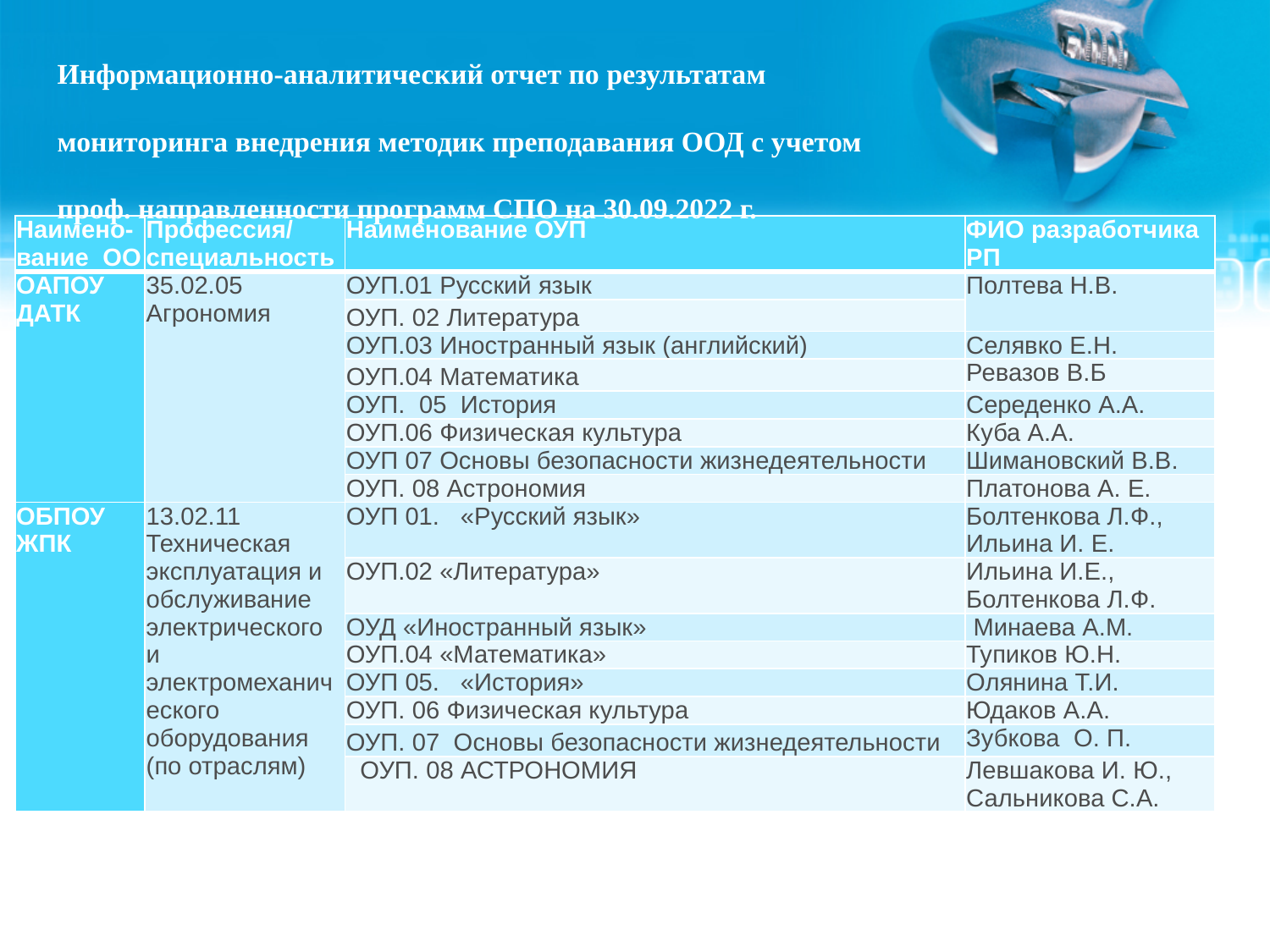

Информационно-аналитический отчет по результатам мониторинга внедрения методик преподавания ООД с учетом проф. направленности программ СПО на 30.09.2022 г.
| Наимено-вание ОО | Профессия/ специальность | Наименование ОУП | ФИО разработчика РП |
| --- | --- | --- | --- |
| ОАПОУ ДАТК | 35.02.05 Агрономия | ОУП.01 Русский язык | Полтева Н.В. |
|  |  | ОУП. 02 Литература |  |
|  |  | ОУП.03 Иностранный язык (английский) | Селявко Е.Н. |
|  |  | ОУП.04 Математика | Ревазов В.Б |
|  |  | ОУП. 05 История | Середенко А.А. |
|  |  | ОУП.06 Физическая культура | Куба А.А. |
|  |  | ОУП 07 Основы безопасности жизнедеятельности | Шимановский В.В. |
|  |  | ОУП. 08 Астрономия | Платонова А. Е. |
| ОБПОУ ЖПК | 13.02.11 Техническая эксплуатация и обслуживание электрического и электромеханического оборудования (по отраслям) | ОУП 01. «Русский язык» | Болтенкова Л.Ф., Ильина И. Е. |
|  |  | ОУП.02 «Литература» | Ильина И.Е., Болтенкова Л.Ф. |
|  |  | ОУД «Иностранный язык» | Минаева А.М. |
|  |  | ОУП.04 «Математика» | Тупиков Ю.Н. |
|  |  | ОУП 05. «История» | Олянина Т.И. |
|  |  | ОУП. 06 Физическая культура | Юдаков А.А. |
|  |  | ОУП. 07 Основы безопасности жизнедеятельности | Зубкова О. П. |
|  |  | ОУП. 08 АСТРОНОМИЯ | Левшакова И. Ю., Сальникова С.А. |